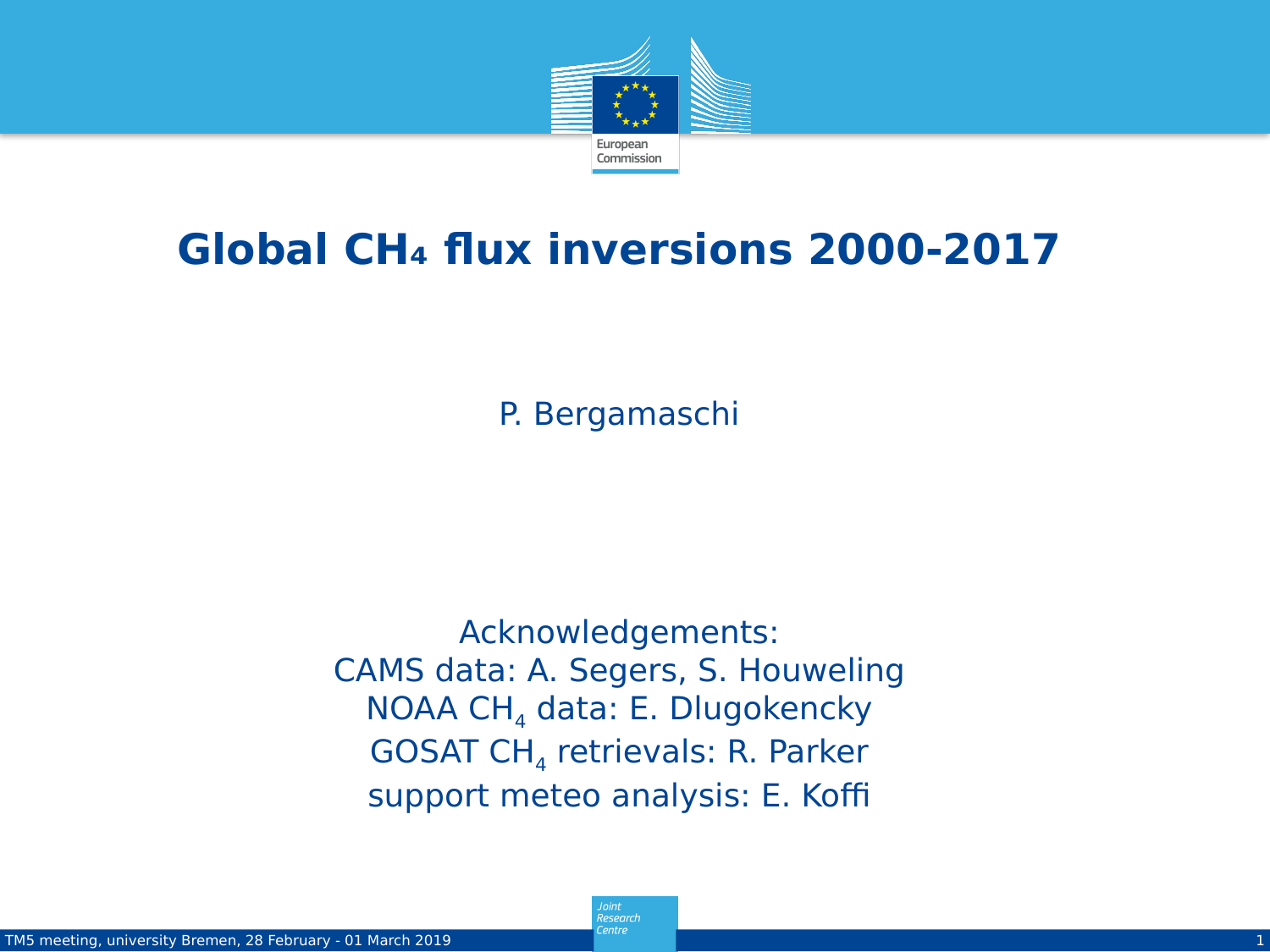

# Global CH₄ flux inversions 2000-2017
P. Bergamaschi

Acknowledgements:
CAMS data: A. Segers, S. Houweling
NOAA CH4 data: E. Dlugokencky
GOSAT CH4 retrievals: R. Parker
support meteo analysis: E. Koffi
TM5 meeting, university Bremen, 28 February - 01 March 2019
1